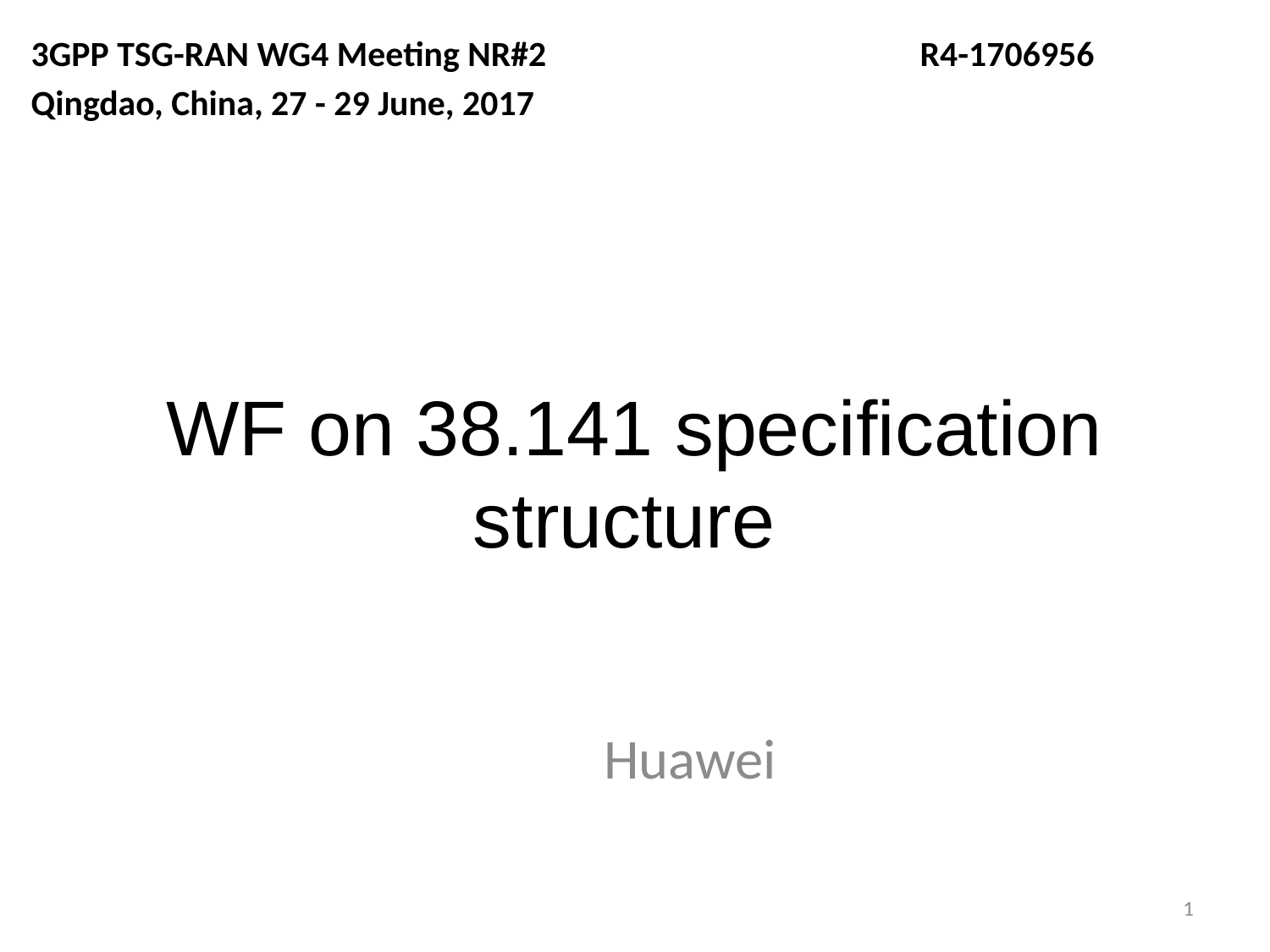

3GPP TSG-RAN WG4 Meeting NR#2			R4-1706956
Qingdao, China, 27 - 29 June, 2017
# WF on 38.141 specification structure
Huawei
1